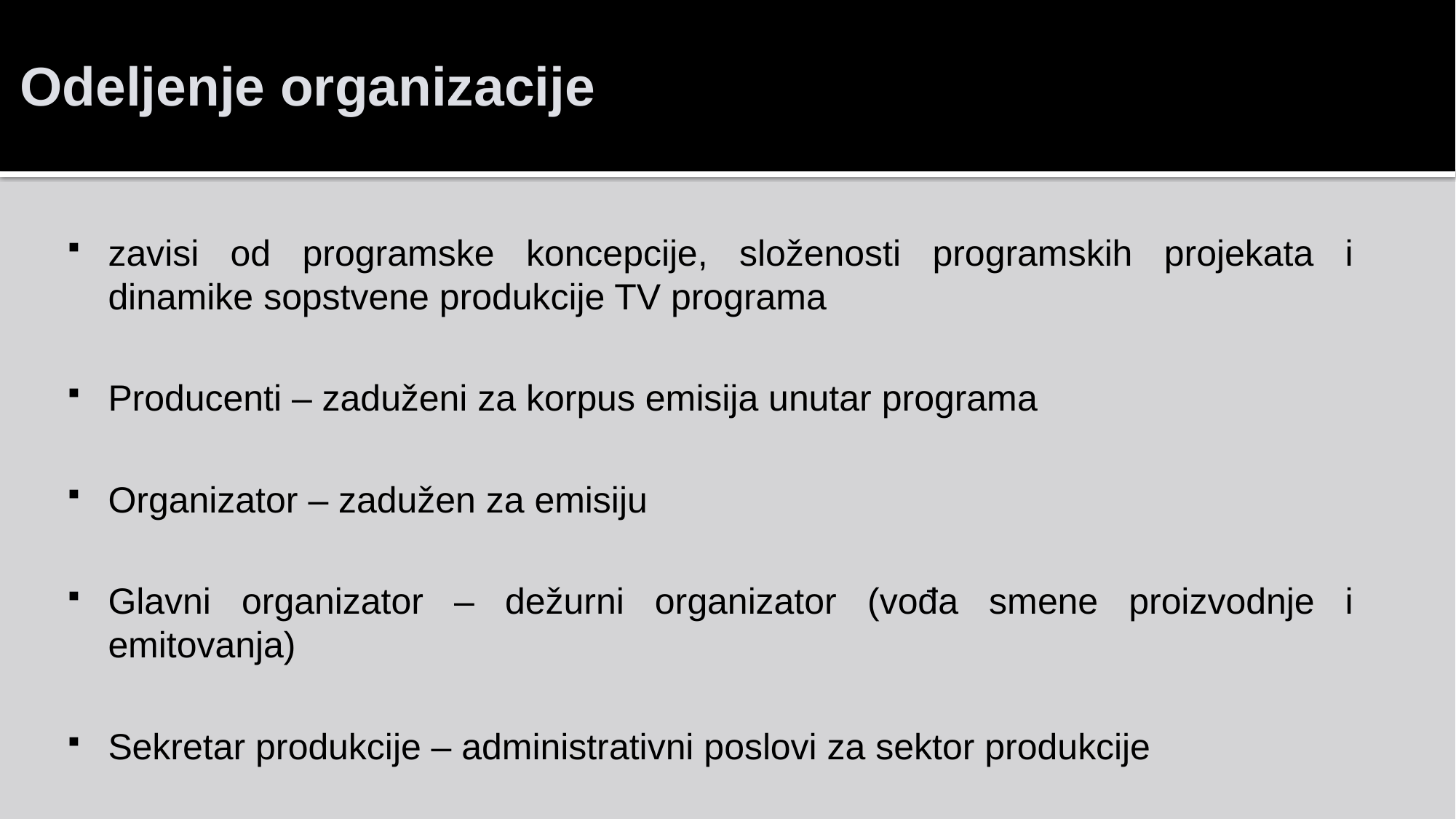

# Odeljenje organizacije

zavisi od programske koncepcije, složenosti programskih projekata i dinamike sopstvene produkcije TV programa

Producenti – zaduženi za korpus emisija unutar programa

Organizator – zadužen za emisiju

Glavni organizator – dežurni organizator (vođa smene proizvodnje i emitovanja)

Sekretar produkcije – administrativni poslovi za sektor produkcije